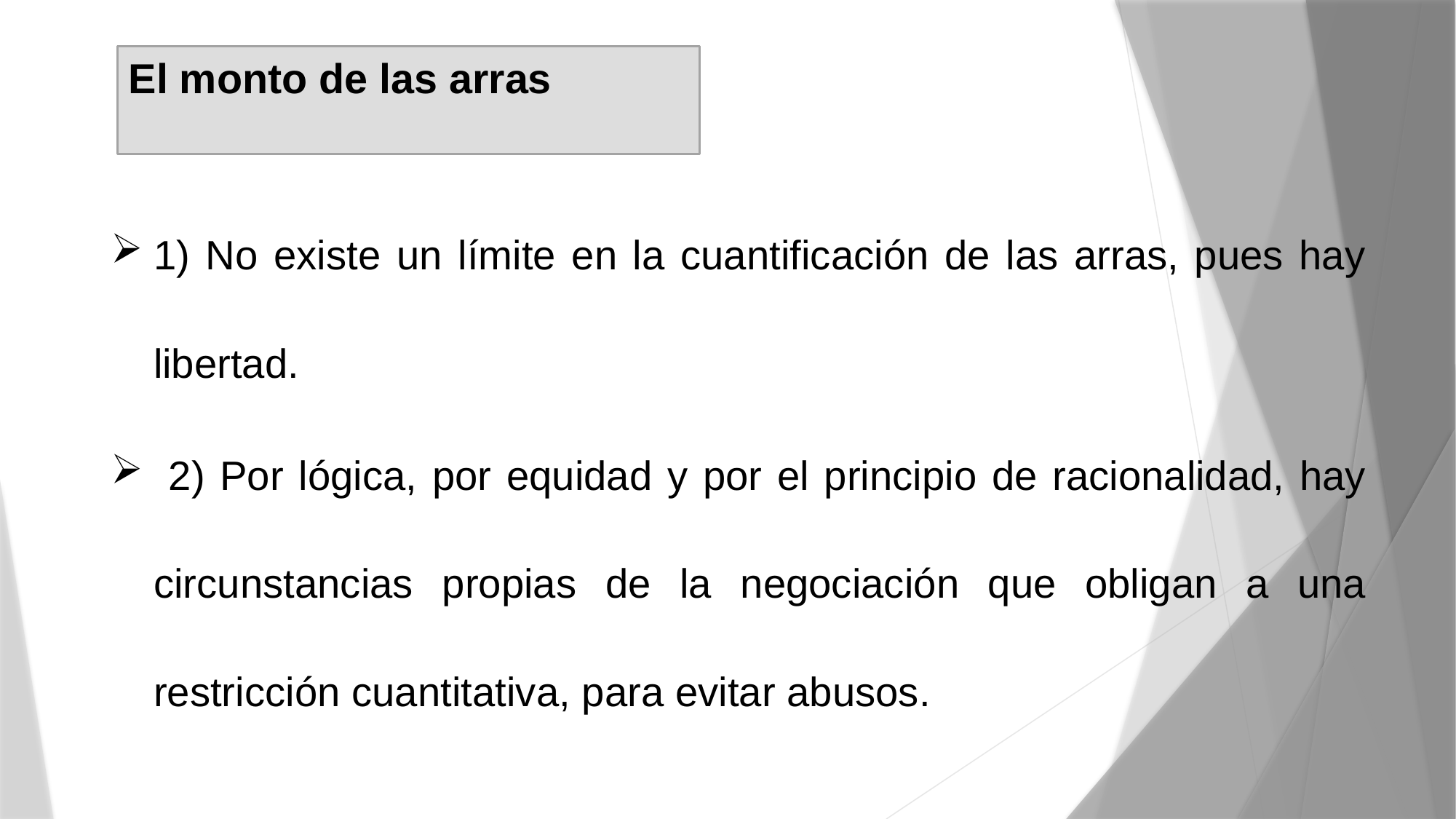

# El monto de las arras
1) No existe un límite en la cuantificación de las arras, pues hay libertad.
 2) Por lógica, por equidad y por el principio de racionalidad, hay circunstancias propias de la negociación que obligan a una restricción cuantitativa, para evitar abusos.